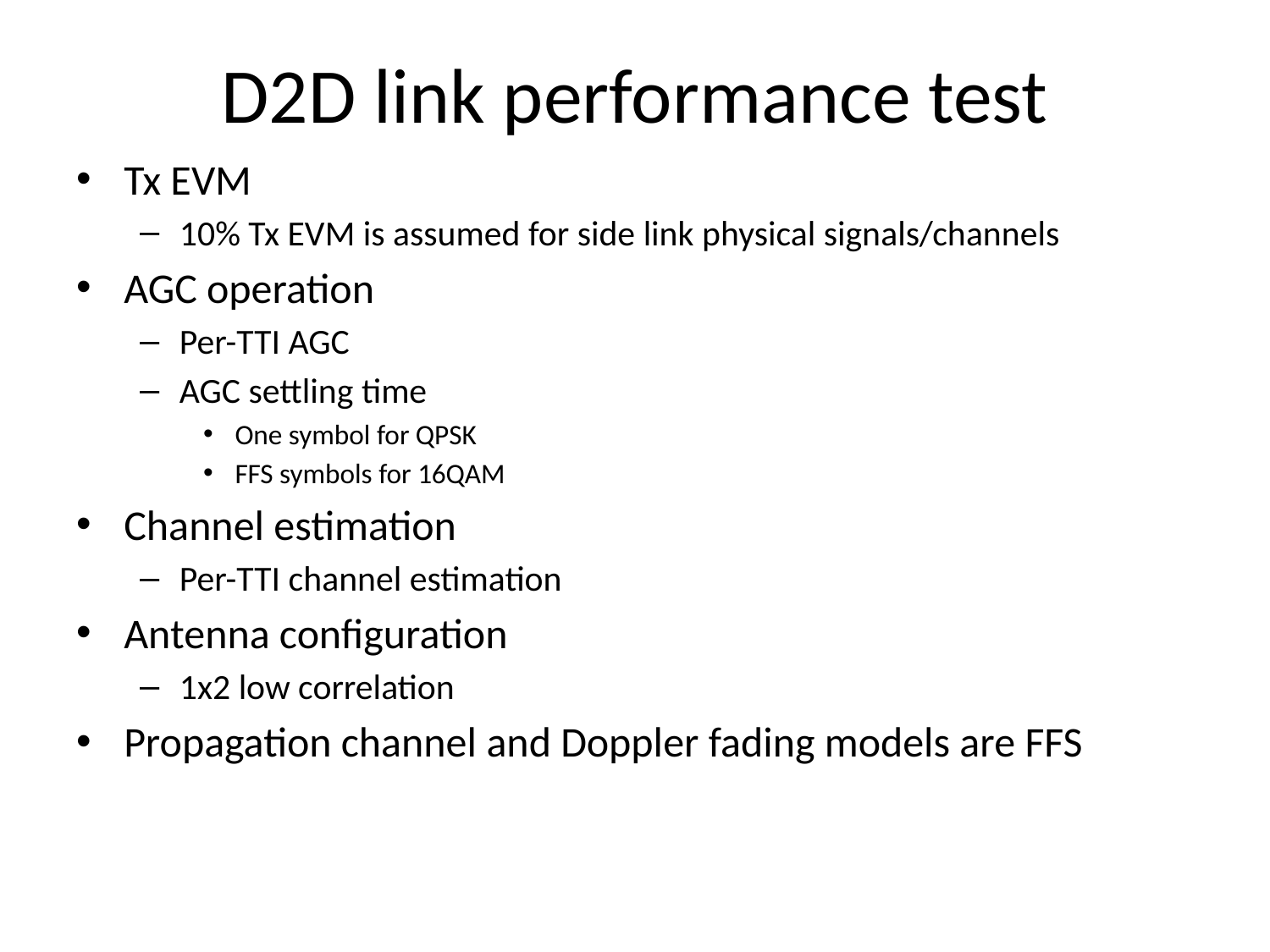

# D2D link performance test
Tx EVM
10% Tx EVM is assumed for side link physical signals/channels
AGC operation
Per-TTI AGC
AGC settling time
One symbol for QPSK
FFS symbols for 16QAM
Channel estimation
Per-TTI channel estimation
Antenna configuration
1x2 low correlation
Propagation channel and Doppler fading models are FFS